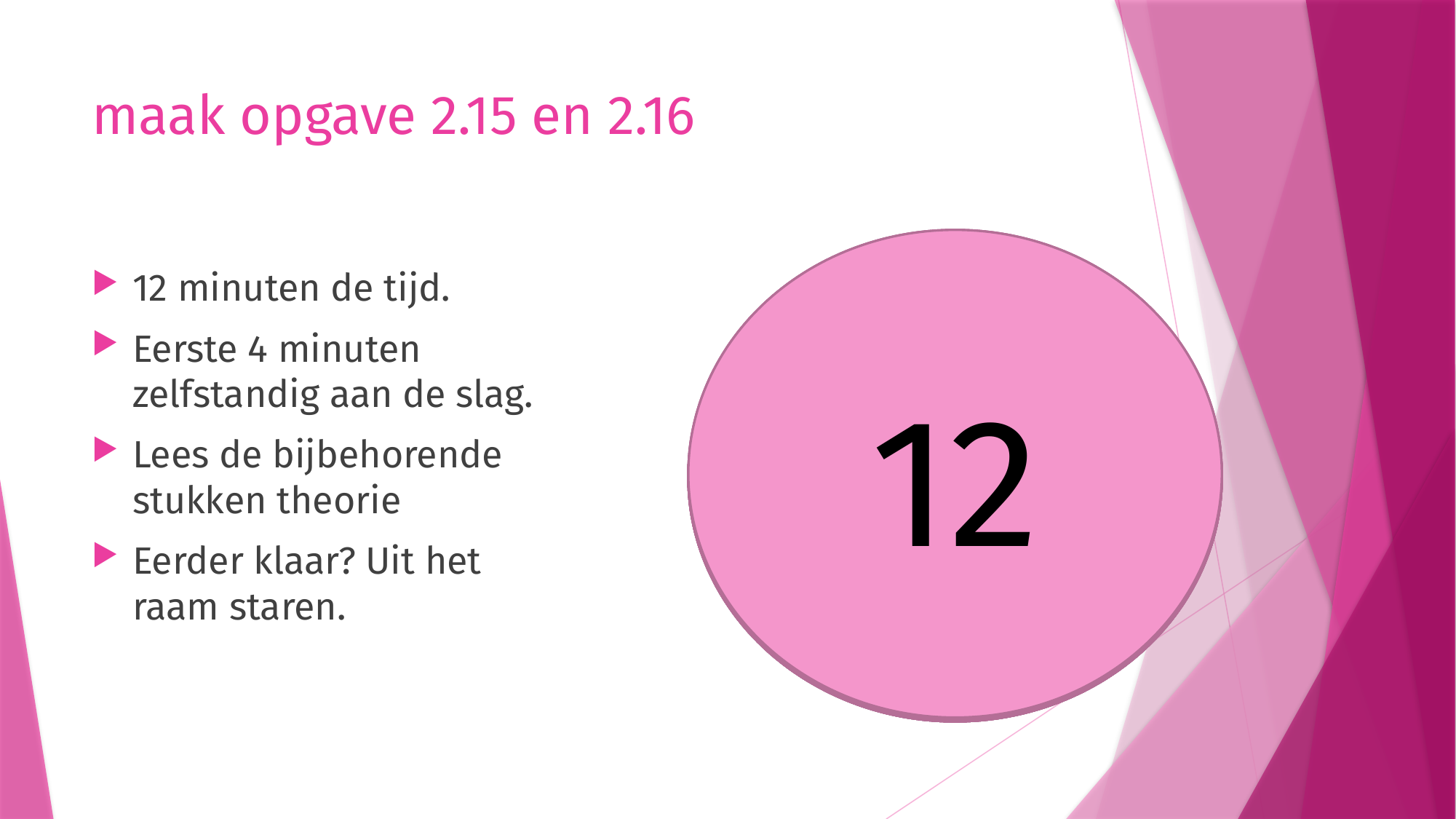

# maak opgave 2.15 en 2.16
12
11
10
9
8
5
6
7
4
3
1
2
12 minuten de tijd.
Eerste 4 minuten zelfstandig aan de slag.
Lees de bijbehorende stukken theorie
Eerder klaar? Uit het raam staren.